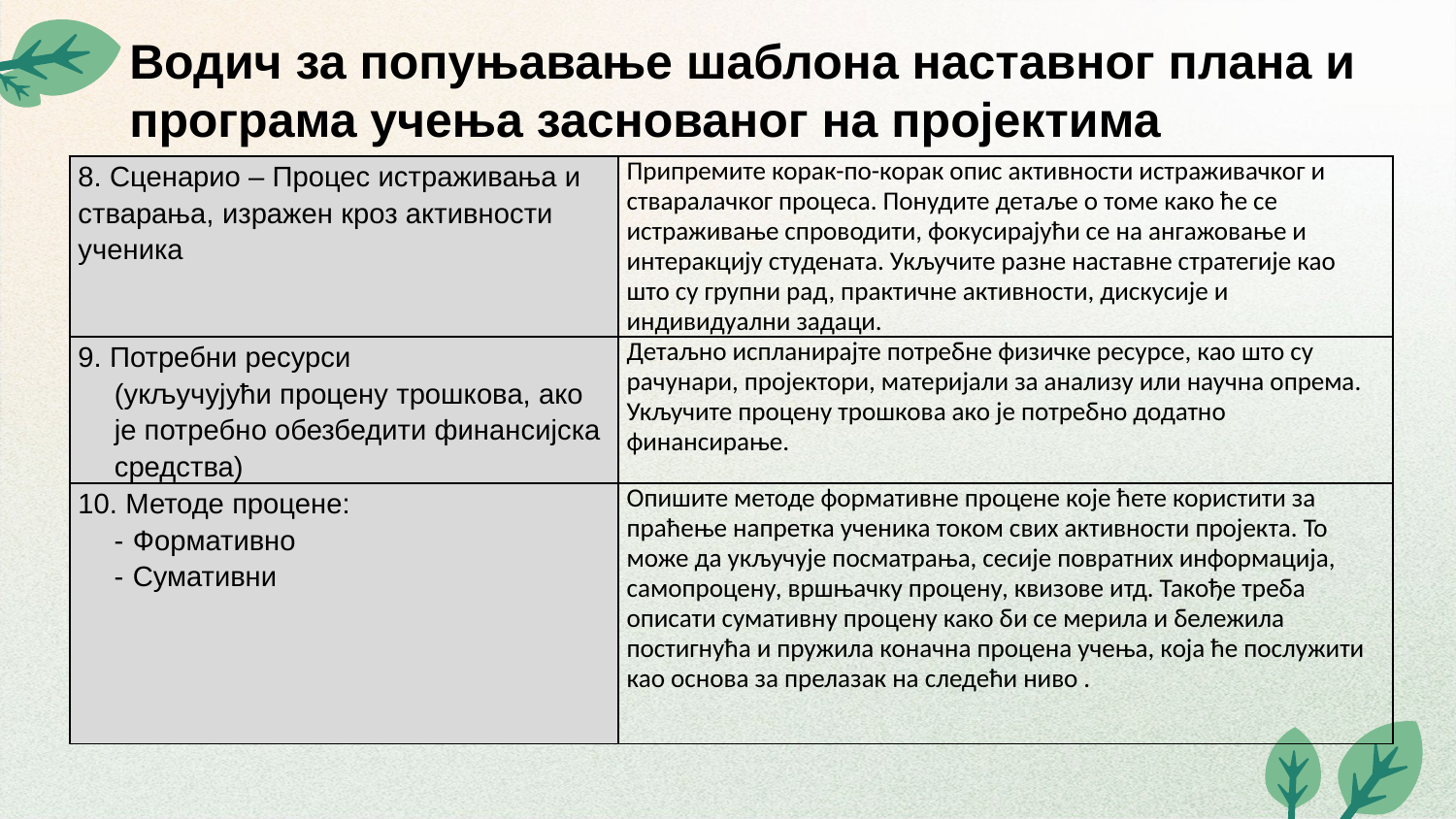

# Водич за попуњавање шаблона наставног плана и програма учења заснованог на пројектима
| 8. Сценарио – Процес истраживања и стварања, изражен кроз активности ученика | Припремите корак-по-корак опис активности истраживачког и стваралачког процеса. Понудите детаље о томе како ће се истраживање спроводити, фокусирајући се на ангажовање и интеракцију студената. Укључите разне наставне стратегије као што су групни рад, практичне активности, дискусије и индивидуални задаци. |
| --- | --- |
| 9. Потребни ресурси (укључујући процену трошкова, ако је потребно обезбедити финансијска средства) | Детаљно испланирајте потребне физичке ресурсе, као што су рачунари, пројектори, материјали за анализу или научна опрема. Укључите процену трошкова ако је потребно додатно финансирање. |
| 10. Методе процене: Формативно Сумативни | Опишите методе формативне процене које ћете користити за праћење напретка ученика током свих активности пројекта. То може да укључује посматрања, сесије повратних информација, самопроцену, вршњачку процену, квизове итд. Такође треба описати сумативну процену како би се мерила и бележила постигнућа и пружила коначна процена учења, која ће послужити као основа за прелазак на следећи ниво . |